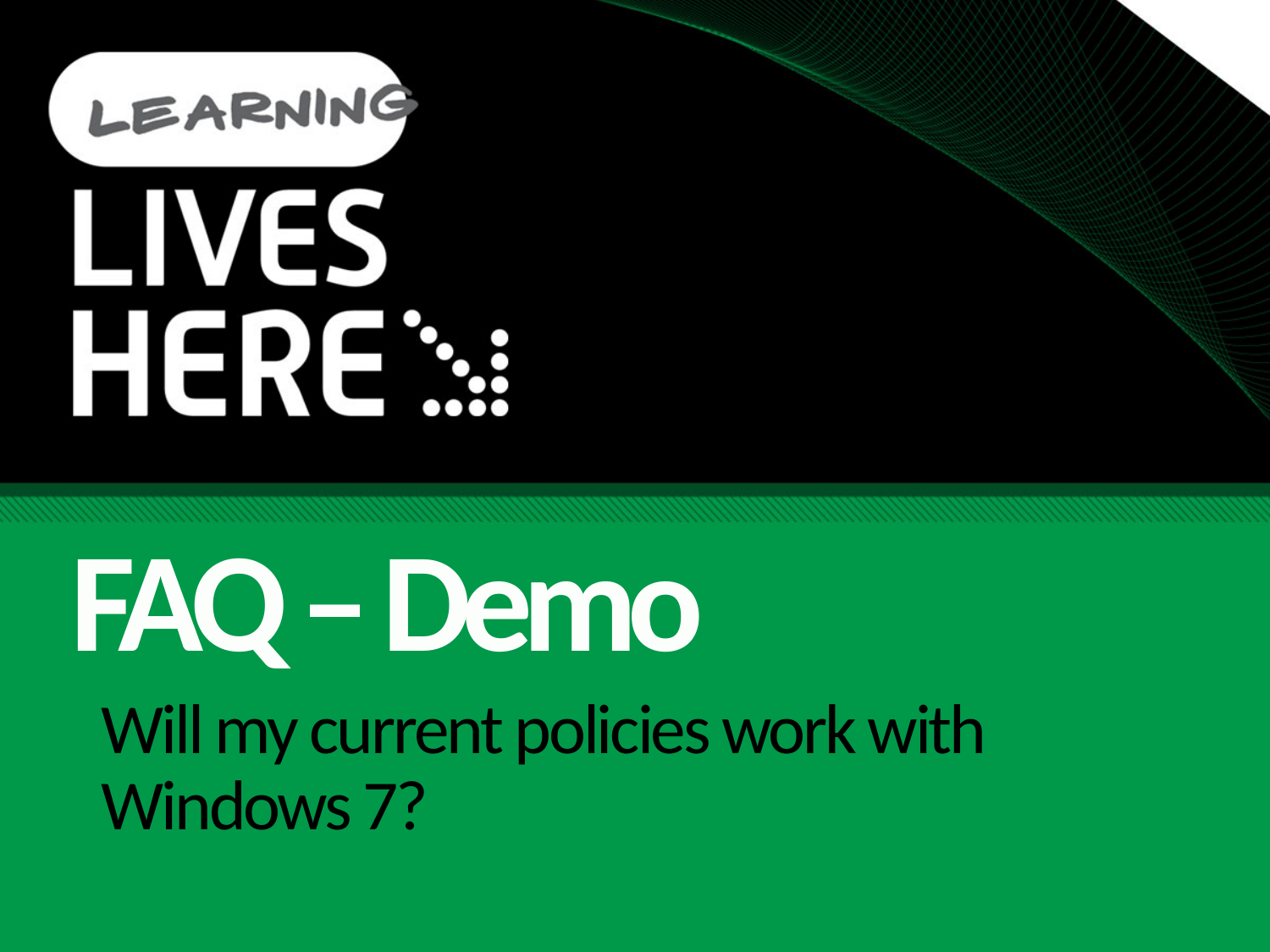

FAQ – Demo
# Will my current policies work with Windows 7?